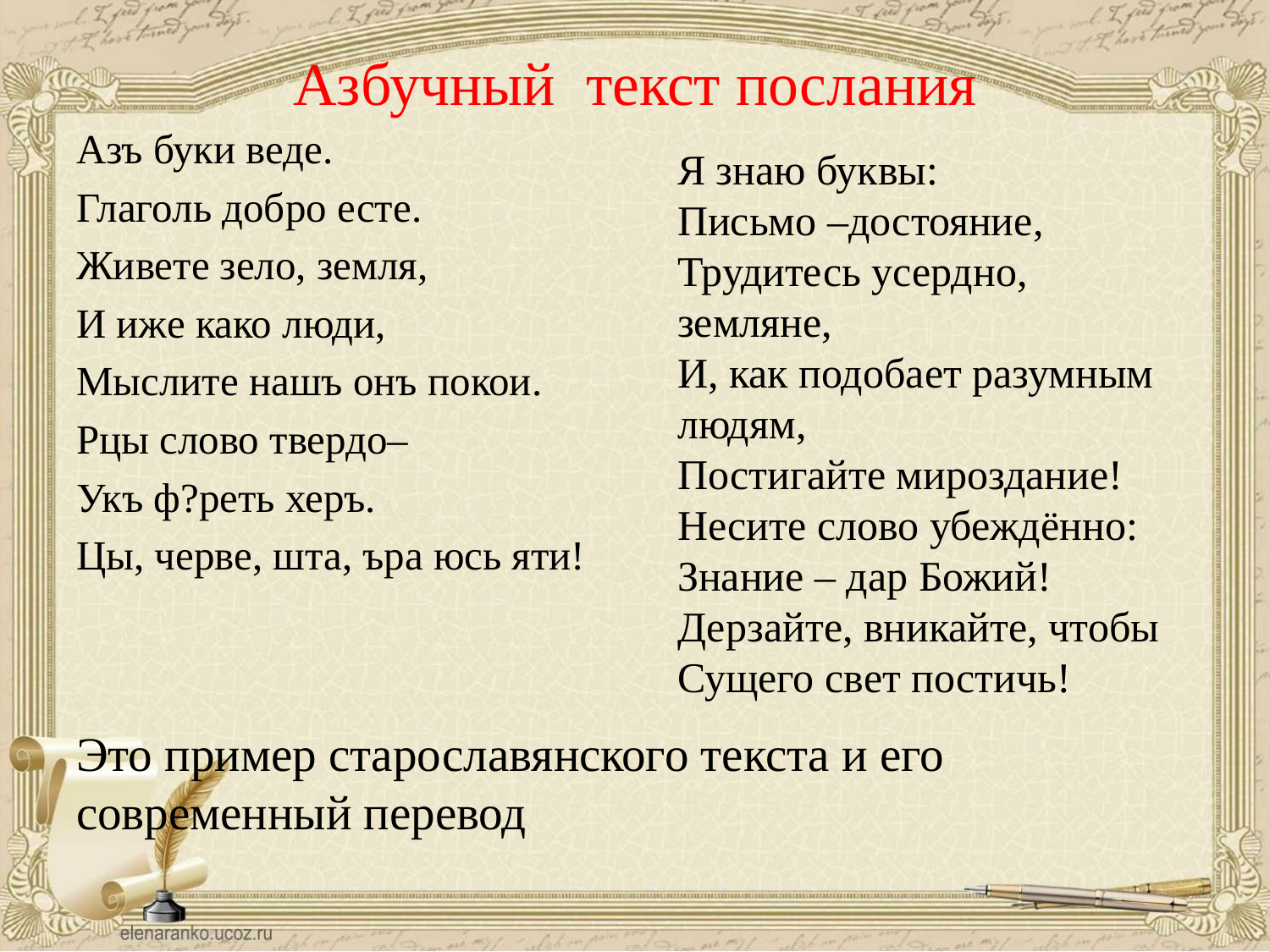

# Азбучный  текст послания
Азъ буки веде.
Глаголь добро есте.
Живете зело, земля,
И иже како люди,
Мыслите нашъ онъ покои.
Рцы слово твердо–
Укъ ф?реть херъ.
Цы, черве, шта, ъра юсь яти!

Это пример старославянского текста и его современный перевод
Я знаю буквы:
Письмо –достояние,
Трудитесь усердно, земляне,
И, как подобает разумным людям,
Постигайте мироздание!
Несите слово убеждённо:
Знание – дар Божий!
Дерзайте, вникайте, чтобы
Сущего свет постичь!